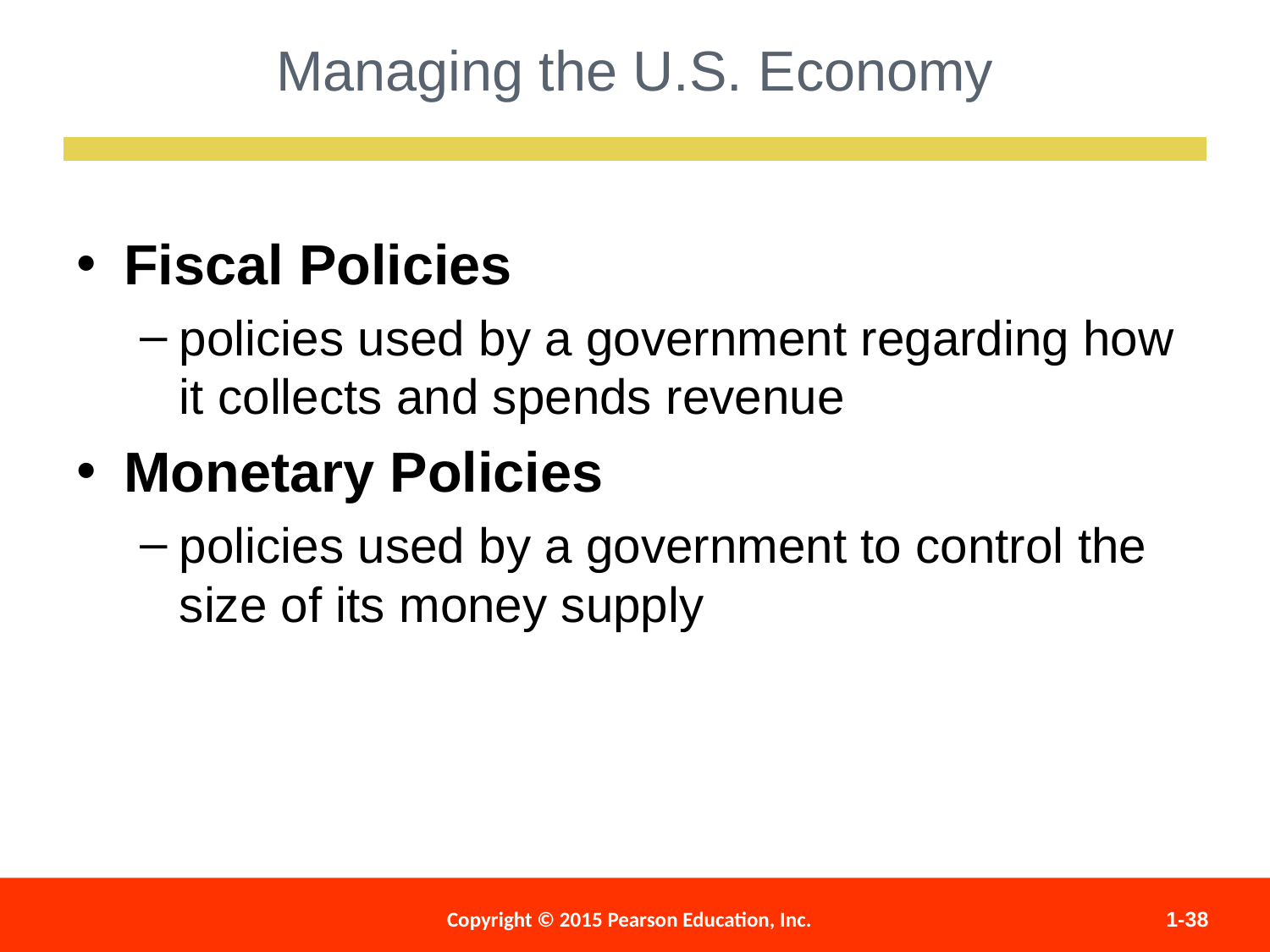

Fiscal Policies
policies used by a government regarding how it collects and spends revenue
Monetary Policies
policies used by a government to control the size of its money supply
Managing the U.S. Economy